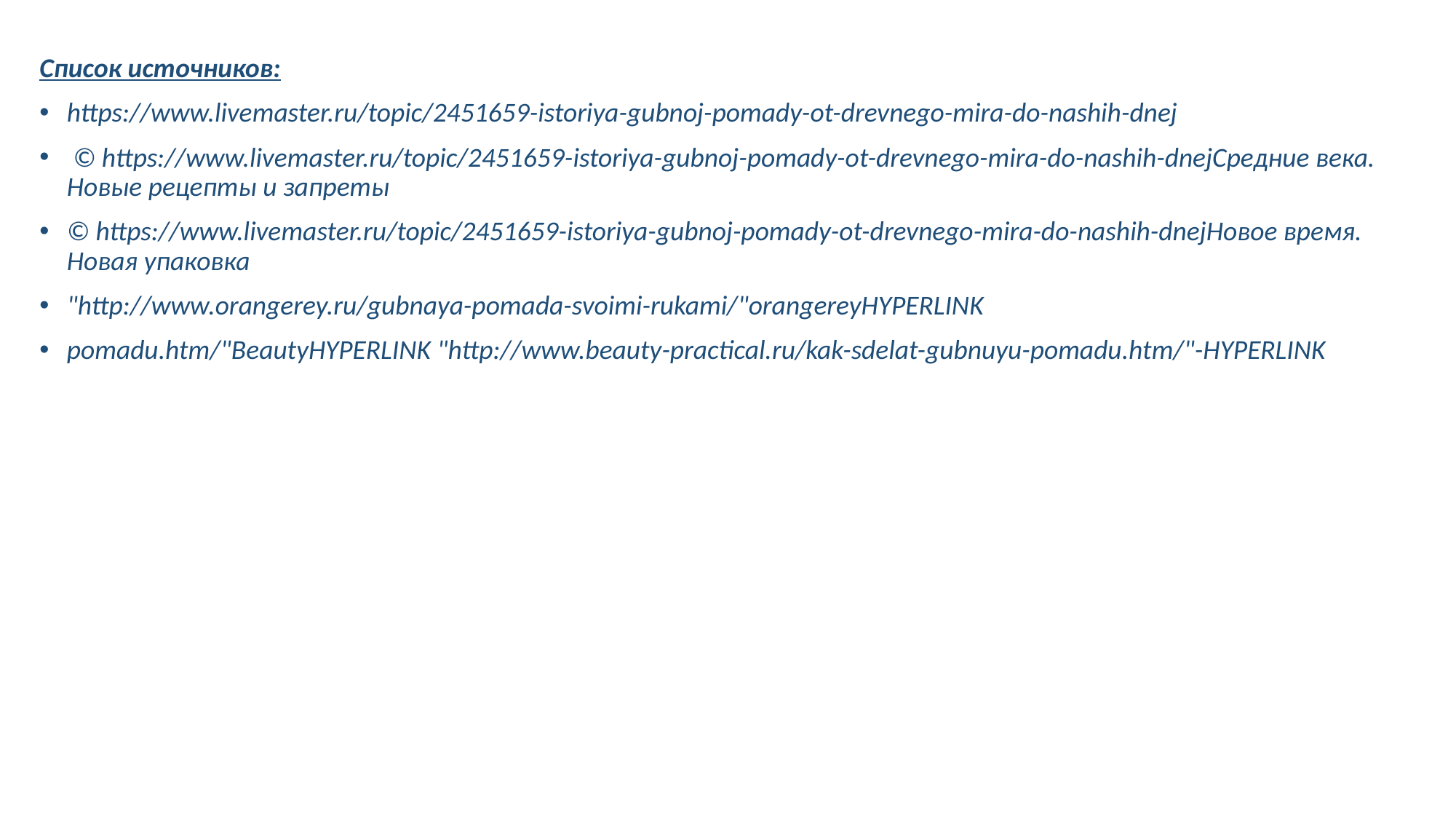

Список источников:
https://www.livemaster.ru/topic/2451659-istoriya-gubnoj-pomady-ot-drevnego-mira-do-nashih-dnej
 © https://www.livemaster.ru/topic/2451659-istoriya-gubnoj-pomady-ot-drevnego-mira-do-nashih-dnejСредние века. Новые рецепты и запреты
© https://www.livemaster.ru/topic/2451659-istoriya-gubnoj-pomady-ot-drevnego-mira-do-nashih-dnejНовое время. Новая упаковка
"http://www.orangerey.ru/gubnaya-pomada-svoimi-rukami/"orangereyHYPERLINK
pomadu.htm/"BeautyHYPERLINK "http://www.beauty-practical.ru/kak-sdelat-gubnuyu-pomadu.htm/"-HYPERLINK